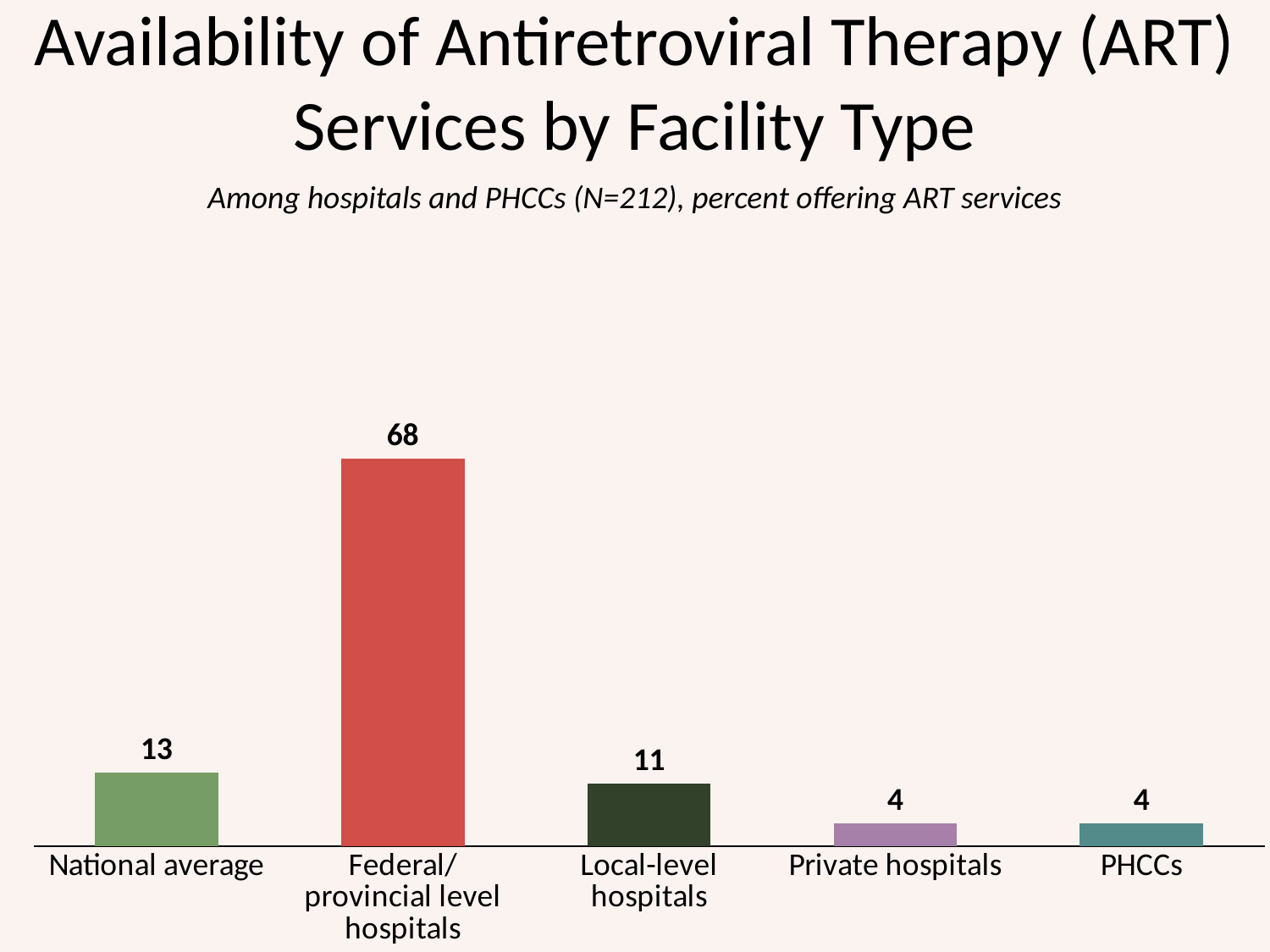

Availability of Antiretroviral Therapy (ART) Services by Facility Type
Among hospitals and PHCCs (N=212), percent offering ART services

### Chart

| Category | ART |
|---|---|
| National average | 13.0 |
| Federal/provincial level hospitals | 68.0 |
| Local-level hospitals | 11.0 |
| Private hospitals | 4.0 |
| PHCCs | 4.0 |